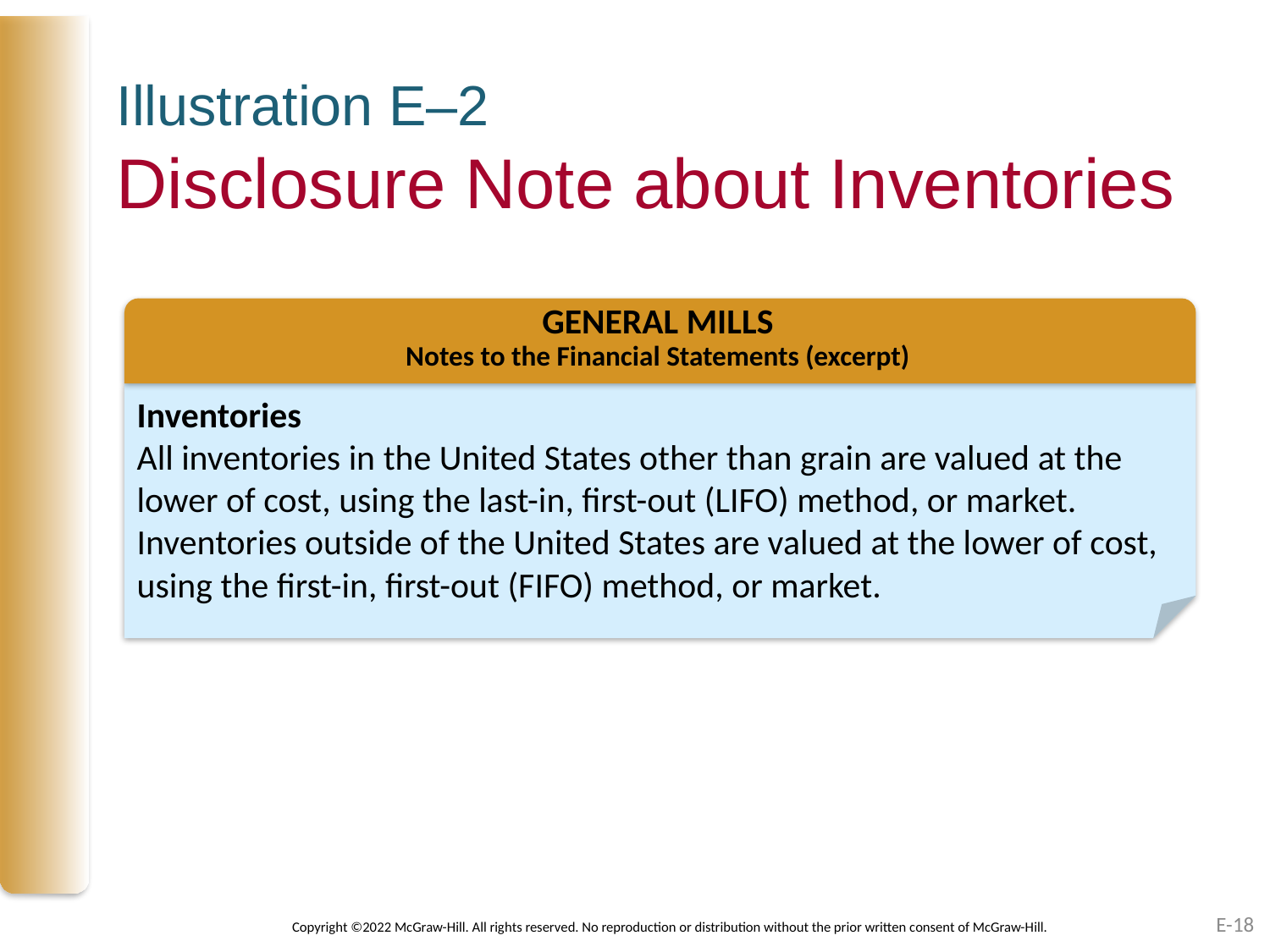

Illustration E–2
# Disclosure Note about Inventories
GENERAL MILLS
Notes to the Financial Statements (excerpt)

Inventories
All inventories in the United States other than grain are valued at the lower of cost, using the last-in, first-out (LIFO) method, or market. Inventories outside of the United States are valued at the lower of cost, using the first-in, first-out (FIFO) method, or market.
E-18
Copyright ©2022 McGraw-Hill. All rights reserved. No reproduction or distribution without the prior written consent of McGraw-Hill.